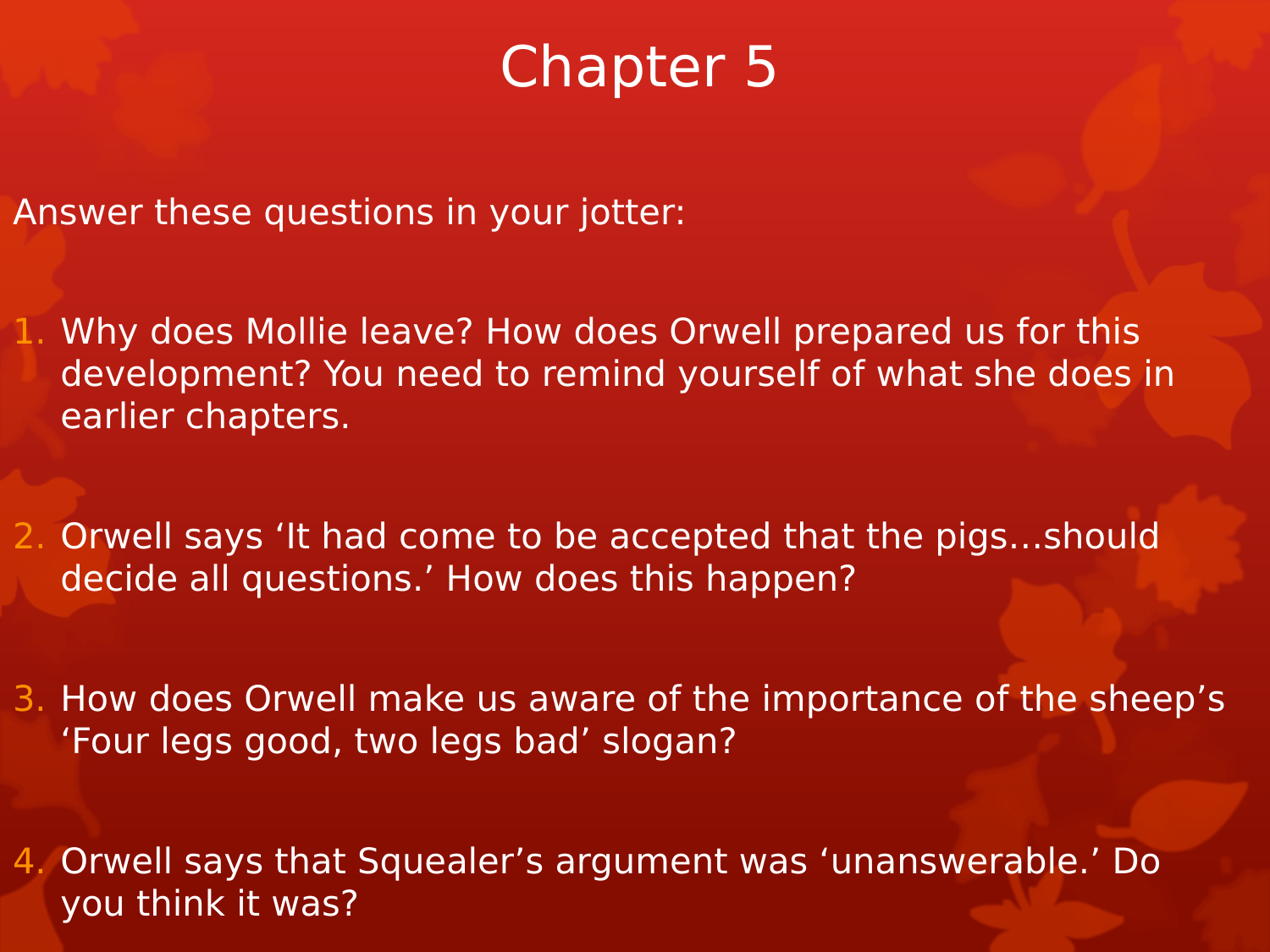

# Chapter 5
Answer these questions in your jotter:

Why does Mollie leave? How does Orwell prepared us for this development? You need to remind yourself of what she does in earlier chapters.

Orwell says ‘It had come to be accepted that the pigs…should decide all questions.’ How does this happen?

How does Orwell make us aware of the importance of the sheep’s ‘Four legs good, two legs bad’ slogan?

Orwell says that Squealer’s argument was ‘unanswerable.’ Do you think it was?